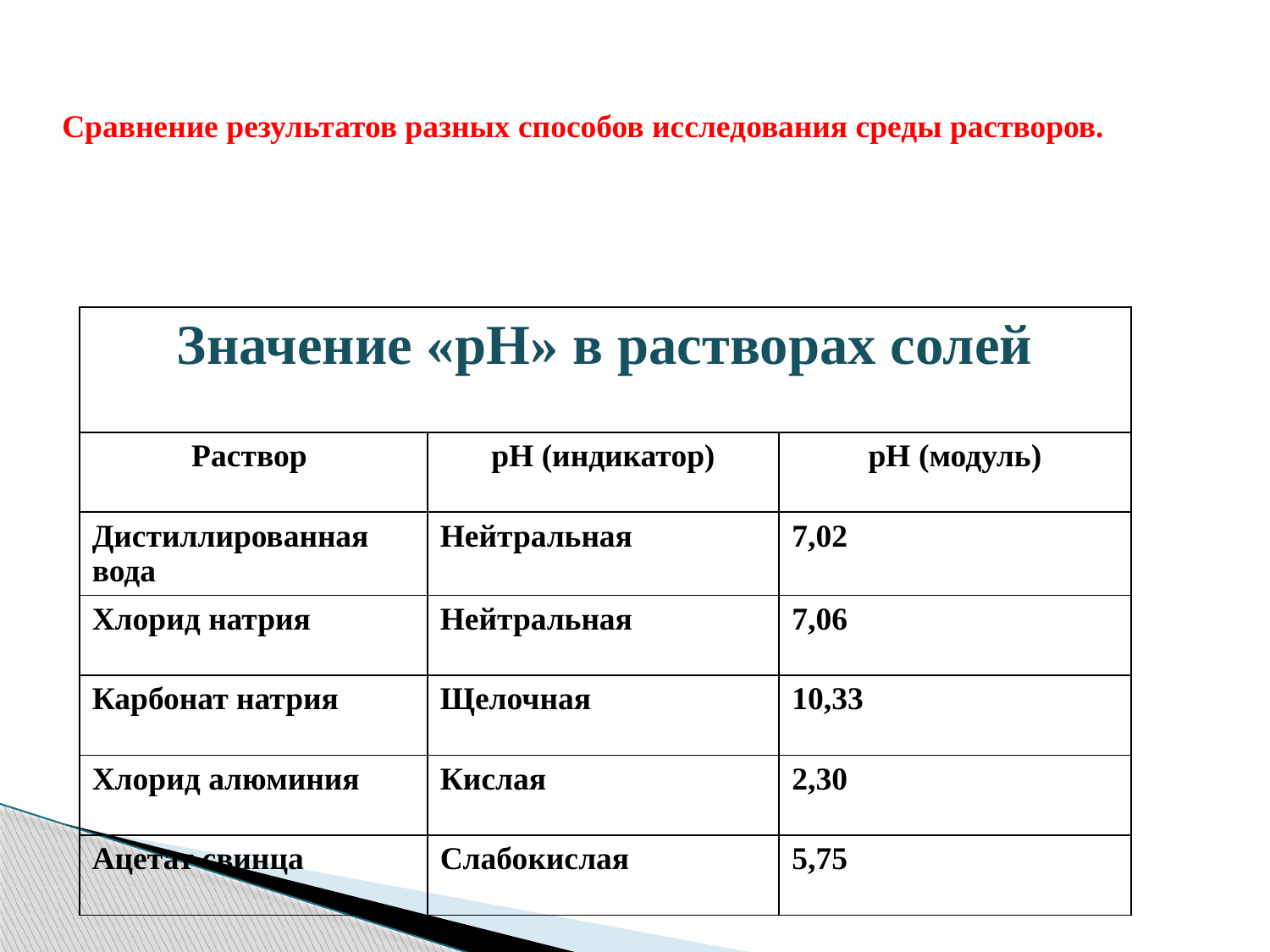

# Сравнение результатов разных способов исследования среды растворов.
| Значение «рН» в растворах солей |  |  |
| --- | --- | --- |
| Раствор | рН (индикатор) | рН (модуль) |
| Дистиллированная вода | Нейтральная | 7,02 |
| Хлорид натрия | Нейтральная | 7,06 |
| Карбонат натрия | Щелочная | 10,33 |
| Хлорид алюминия | Кислая | 2,30 |
| Ацетат свинца | Слабокислая | 5,75 |